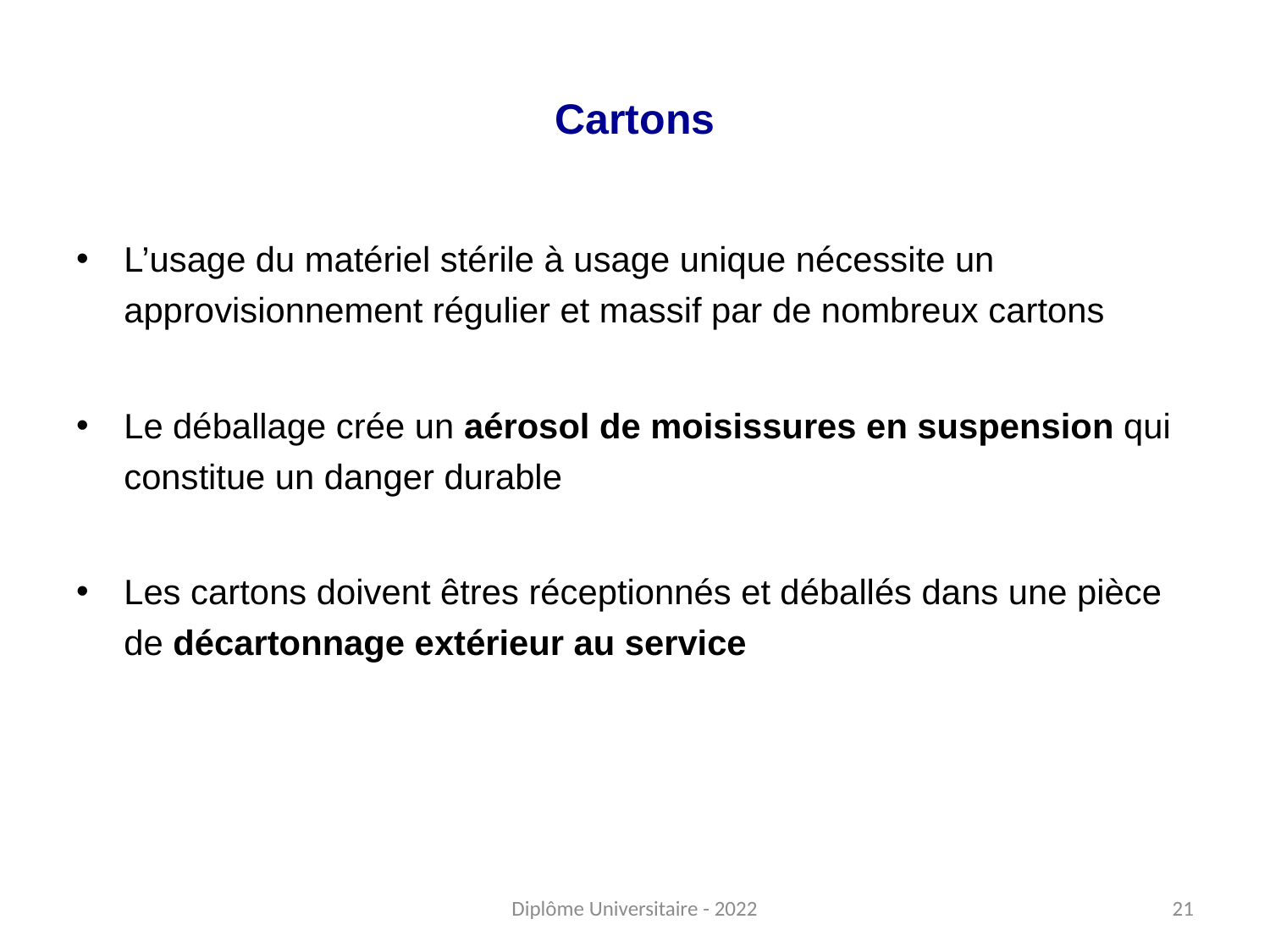

# Cartons
L’usage du matériel stérile à usage unique nécessite un approvisionnement régulier et massif par de nombreux cartons

Le déballage crée un aérosol de moisissures en suspension qui constitue un danger durable

Les cartons doivent êtres réceptionnés et déballés dans une pièce de décartonnage extérieur au service
21
Diplôme Universitaire - 2022